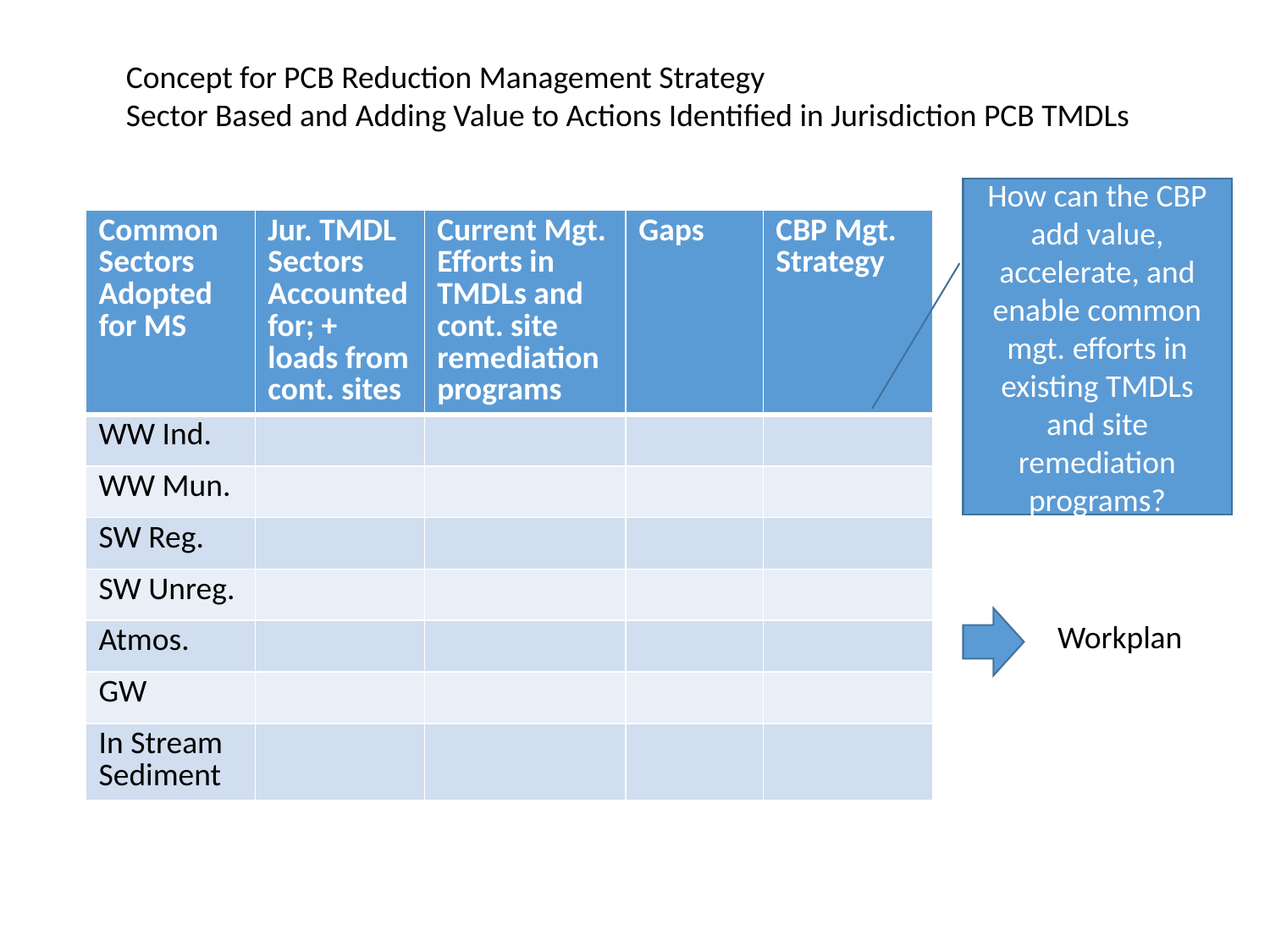

Concept for PCB Reduction Management Strategy
Sector Based and Adding Value to Actions Identified in Jurisdiction PCB TMDLs
How can the CBP add value, accelerate, and enable common mgt. efforts in existing TMDLs and site remediation programs?
| Common Sectors Adopted for MS | Jur. TMDL Sectors Accounted for; + loads from cont. sites | Current Mgt. Efforts in TMDLs and cont. site remediation programs | Gaps | CBP Mgt. Strategy |
| --- | --- | --- | --- | --- |
| WW Ind. |  |  |  |  |
| WW Mun. |  |  |  |  |
| SW Reg. |  |  |  |  |
| SW Unreg. |  |  |  |  |
| Atmos. |  |  |  |  |
| GW |  |  |  |  |
| In Stream Sediment |  |  |  |  |

Workplan